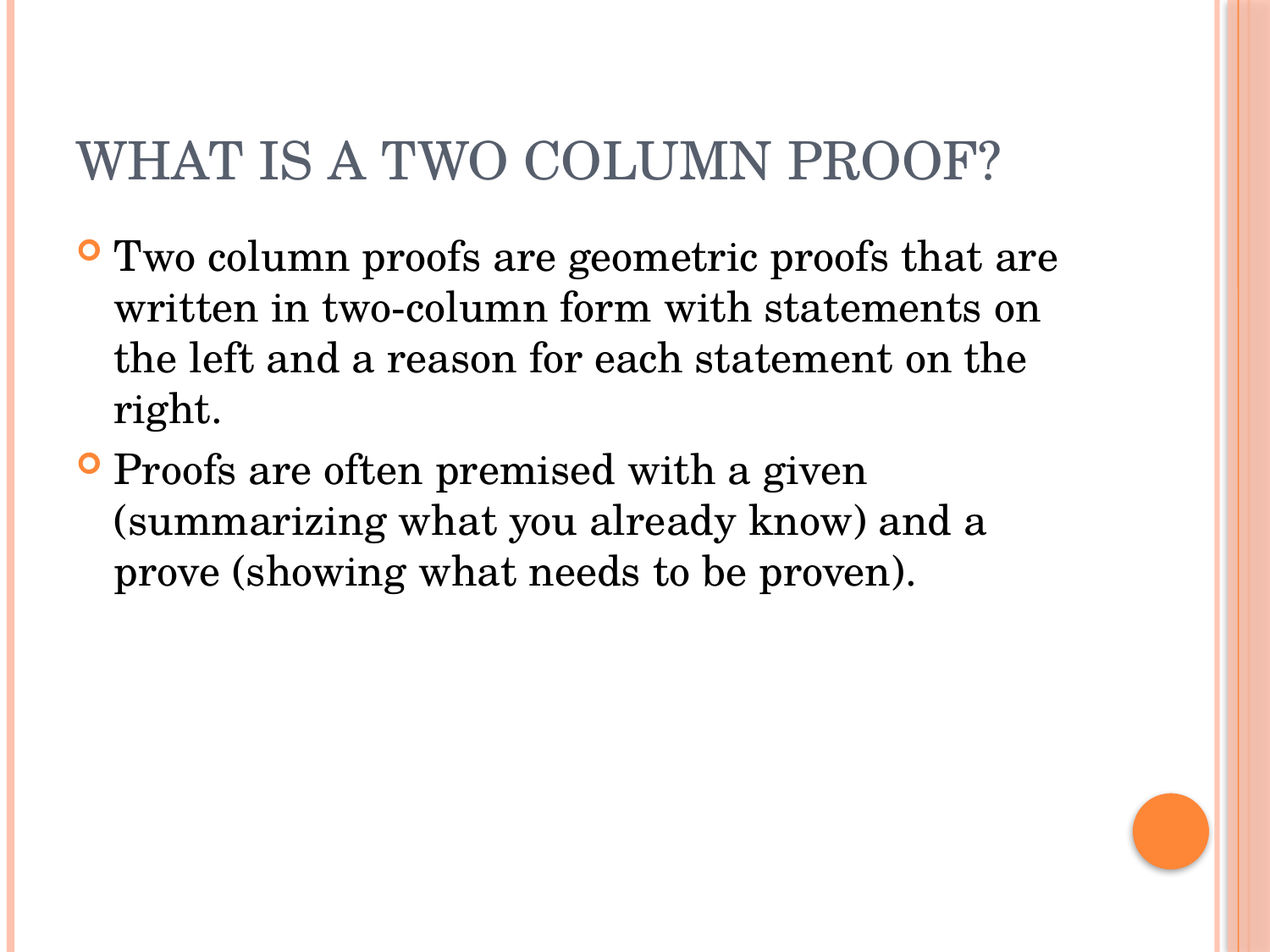

# What is a two column proof?
Two column proofs are geometric proofs that are written in two-column form with statements on the left and a reason for each statement on the right.
Proofs are often premised with a given (summarizing what you already know) and a prove (showing what needs to be proven).